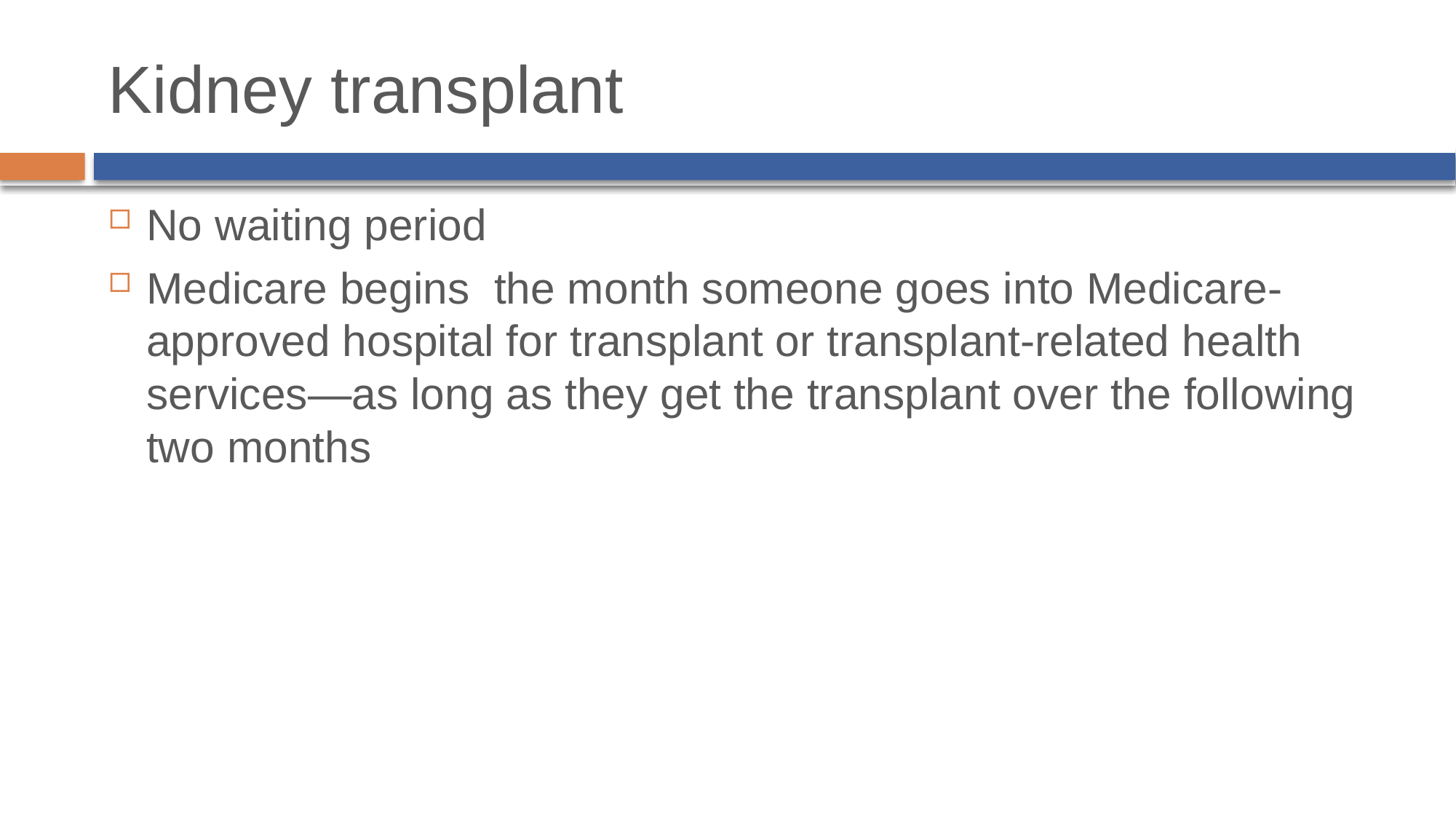

# Kidney transplant
No waiting period
Medicare begins  the month someone goes into Medicare-approved hospital for transplant or transplant-related health services—as long as they get the transplant over the following two months